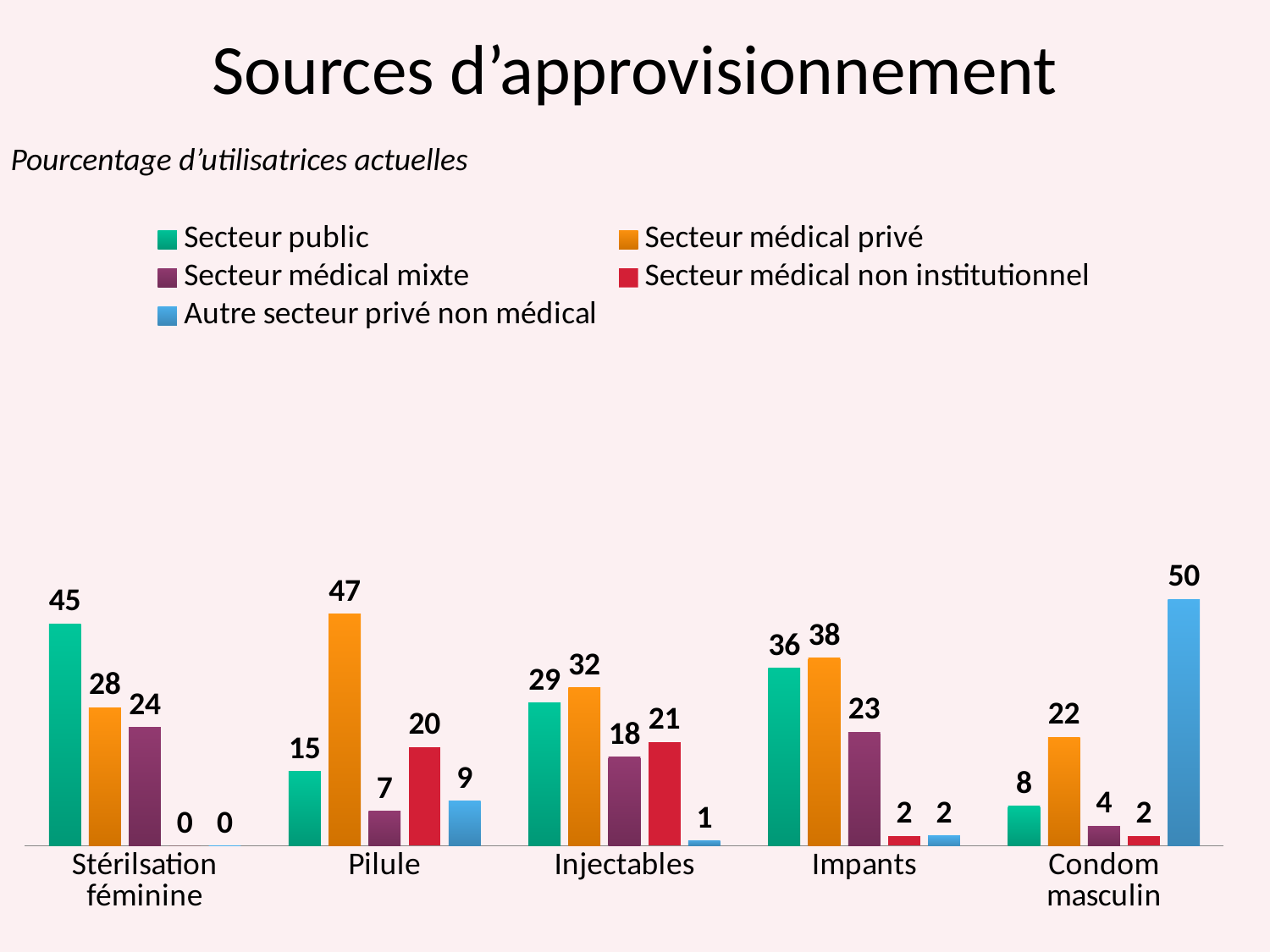

Sources d’approvisionnement
Pourcentage d’utilisatrices actuelles

### Chart

| Category | Secteur public | Secteur médical privé | Secteur médical mixte | Secteur médical non institutionnel | Autre secteur privé non médical |
|---|---|---|---|---|---|
| Stérilsation féminine | 45.0 | 28.0 | 24.0 | 0.0 | 0.0 |
| Pilule | 15.0 | 47.0 | 7.0 | 20.0 | 9.0 |
| Injectables | 29.0 | 32.0 | 18.0 | 21.0 | 1.0 |
| Impants | 36.0 | 38.0 | 23.0 | 2.0 | 2.0 |
| Condom masculin | 8.0 | 22.0 | 4.0 | 2.0 | 50.0 |